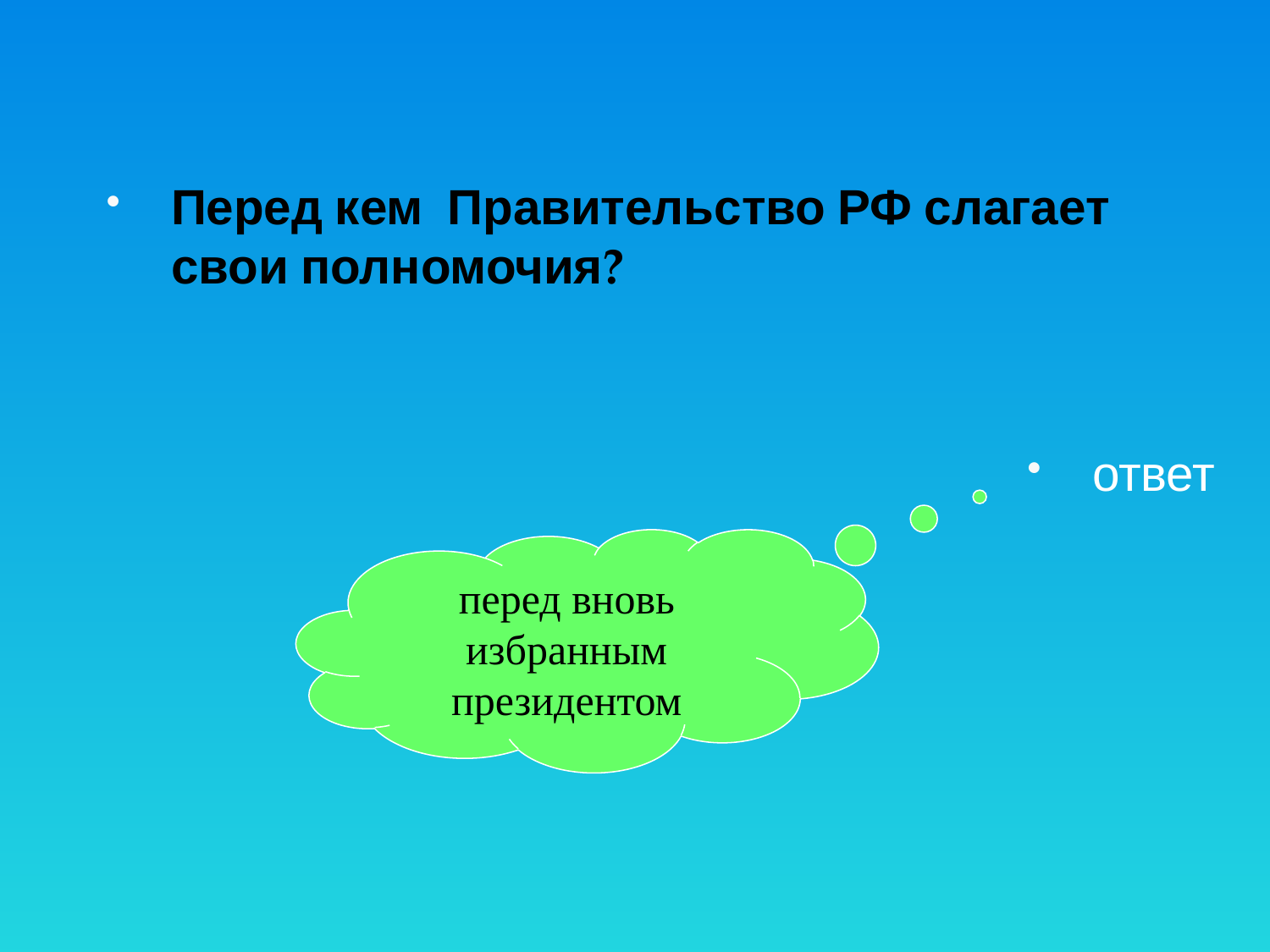

Перед кем  Правительство РФ слагает свои полномочия?

ответ
перед вновь избранным президентом